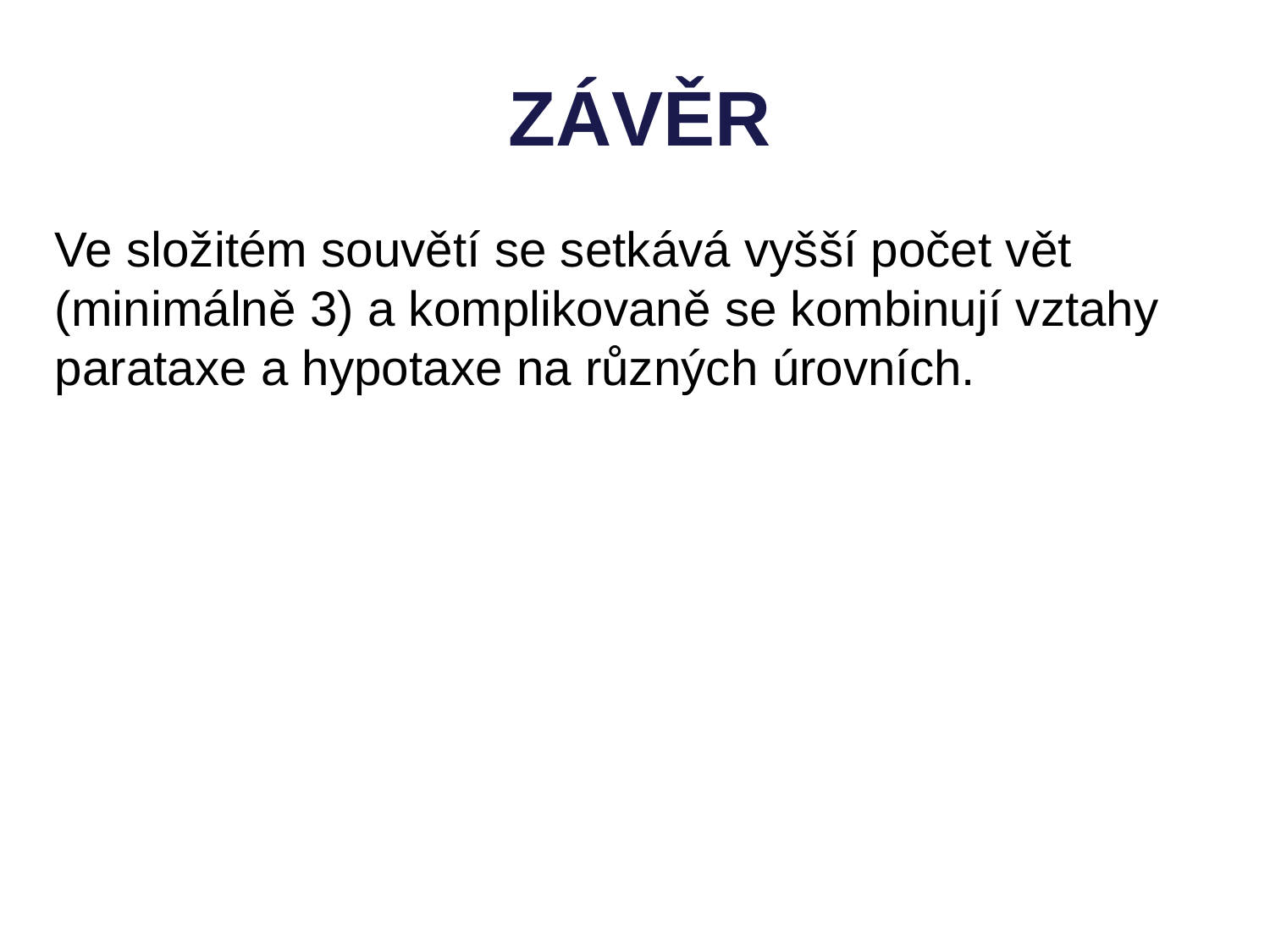

ZÁVĚR
Ve složitém souvětí se setkává vyšší počet vět (minimálně 3) a komplikovaně se kombinují vztahy parataxe a hypotaxe na různých úrovních.